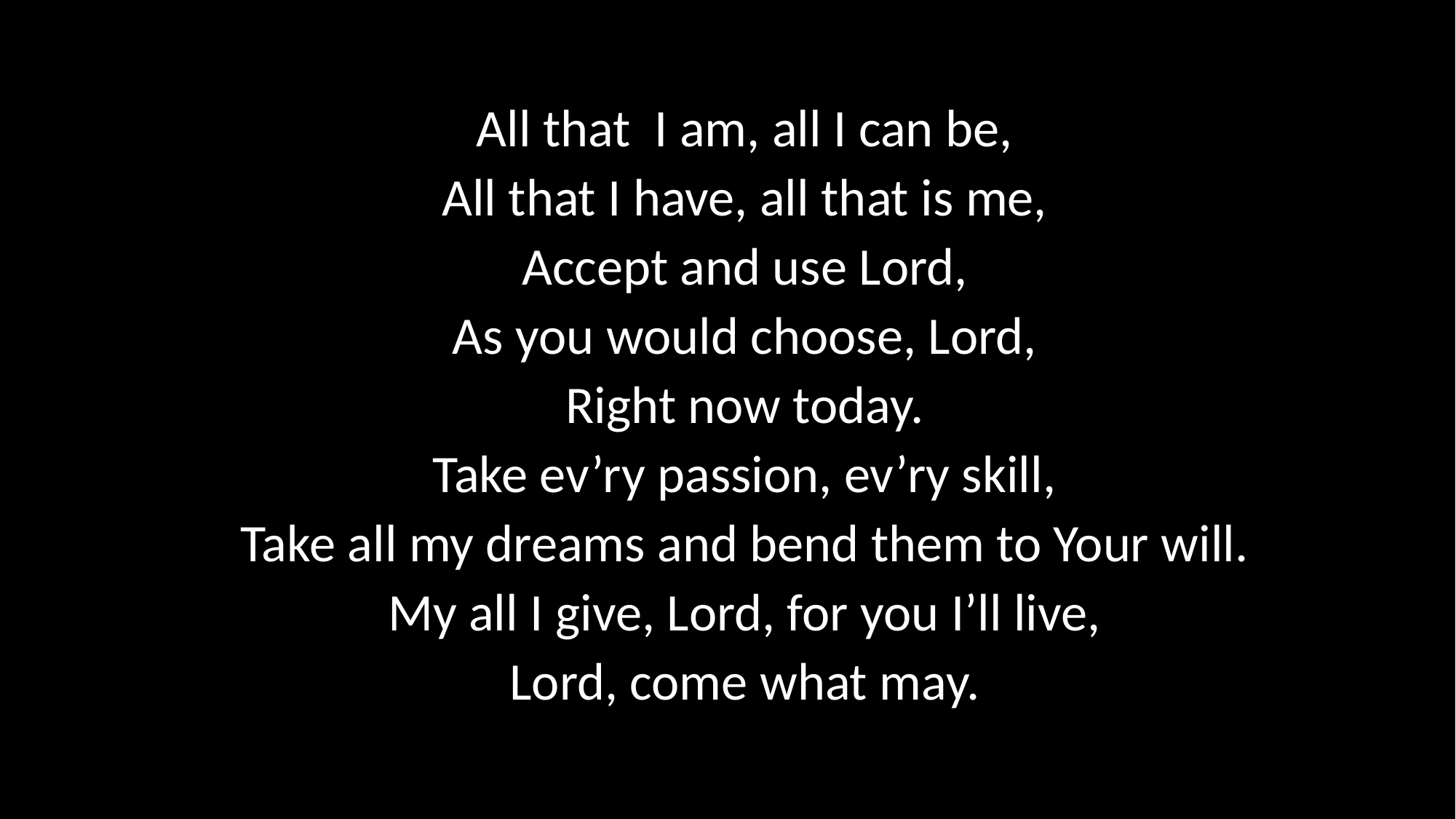

All that  I am, all I can be,
All that I have, all that is me,
Accept and use Lord,
As you would choose, Lord,
Right now today.
Take ev’ry passion, ev’ry skill,
Take all my dreams and bend them to Your will.
My all I give, Lord, for you I’ll live,
Lord, come what may.